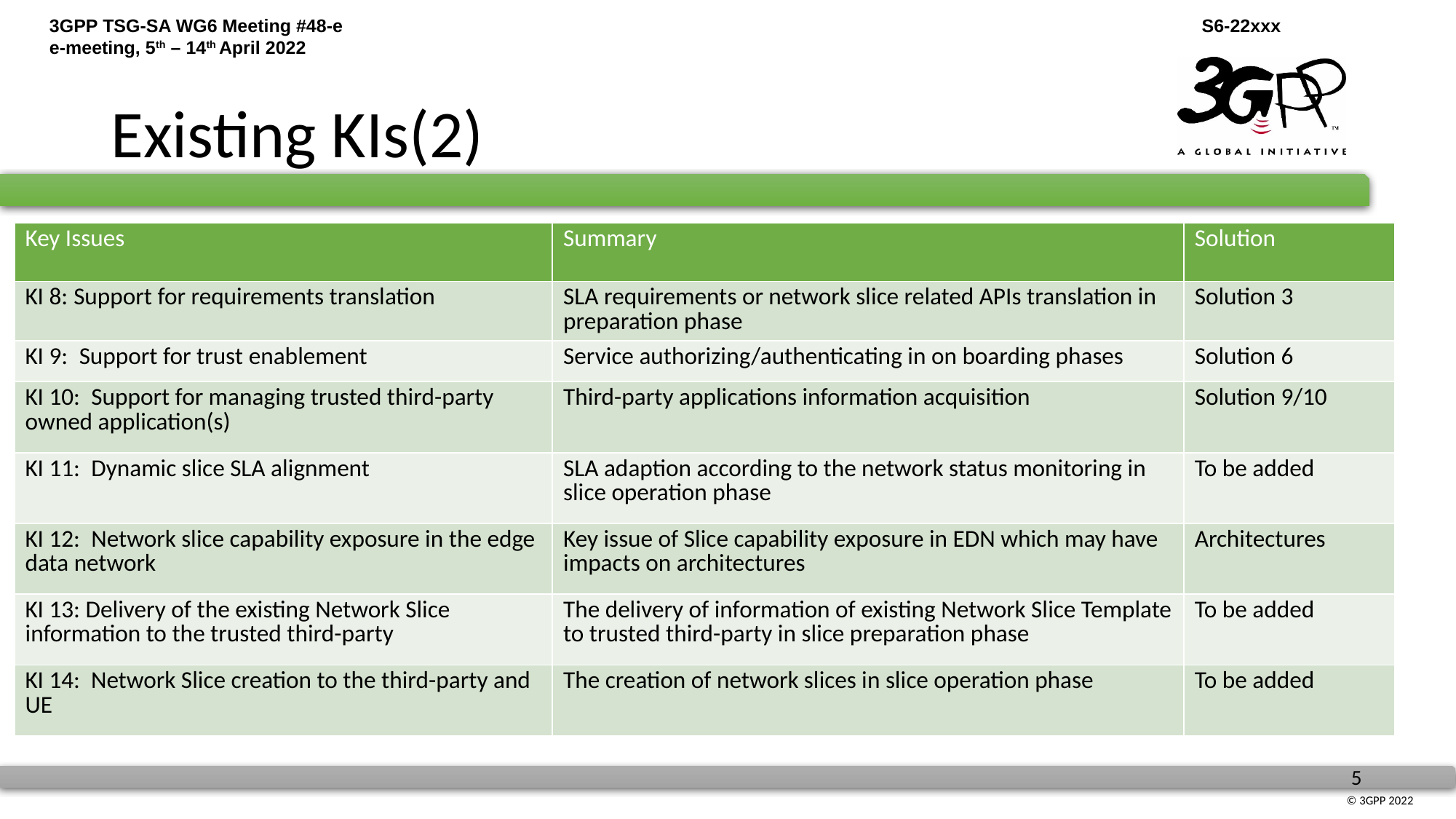

# Existing KIs(2)
| Key Issues | Summary | Solution |
| --- | --- | --- |
| KI 8: Support for requirements translation | SLA requirements or network slice related APIs translation in preparation phase | Solution 3 |
| KI 9: Support for trust enablement | Service authorizing/authenticating in on boarding phases | Solution 6 |
| KI 10: Support for managing trusted third-party owned application(s) | Third-party applications information acquisition | Solution 9/10 |
| KI 11: Dynamic slice SLA alignment | SLA adaption according to the network status monitoring in slice operation phase | To be added |
| KI 12: Network slice capability exposure in the edge data network | Key issue of Slice capability exposure in EDN which may have impacts on architectures | Architectures |
| KI 13: Delivery of the existing Network Slice information to the trusted third-party | The delivery of information of existing Network Slice Template to trusted third-party in slice preparation phase | To be added |
| KI 14: Network Slice creation to the third-party and UE | The creation of network slices in slice operation phase | To be added |